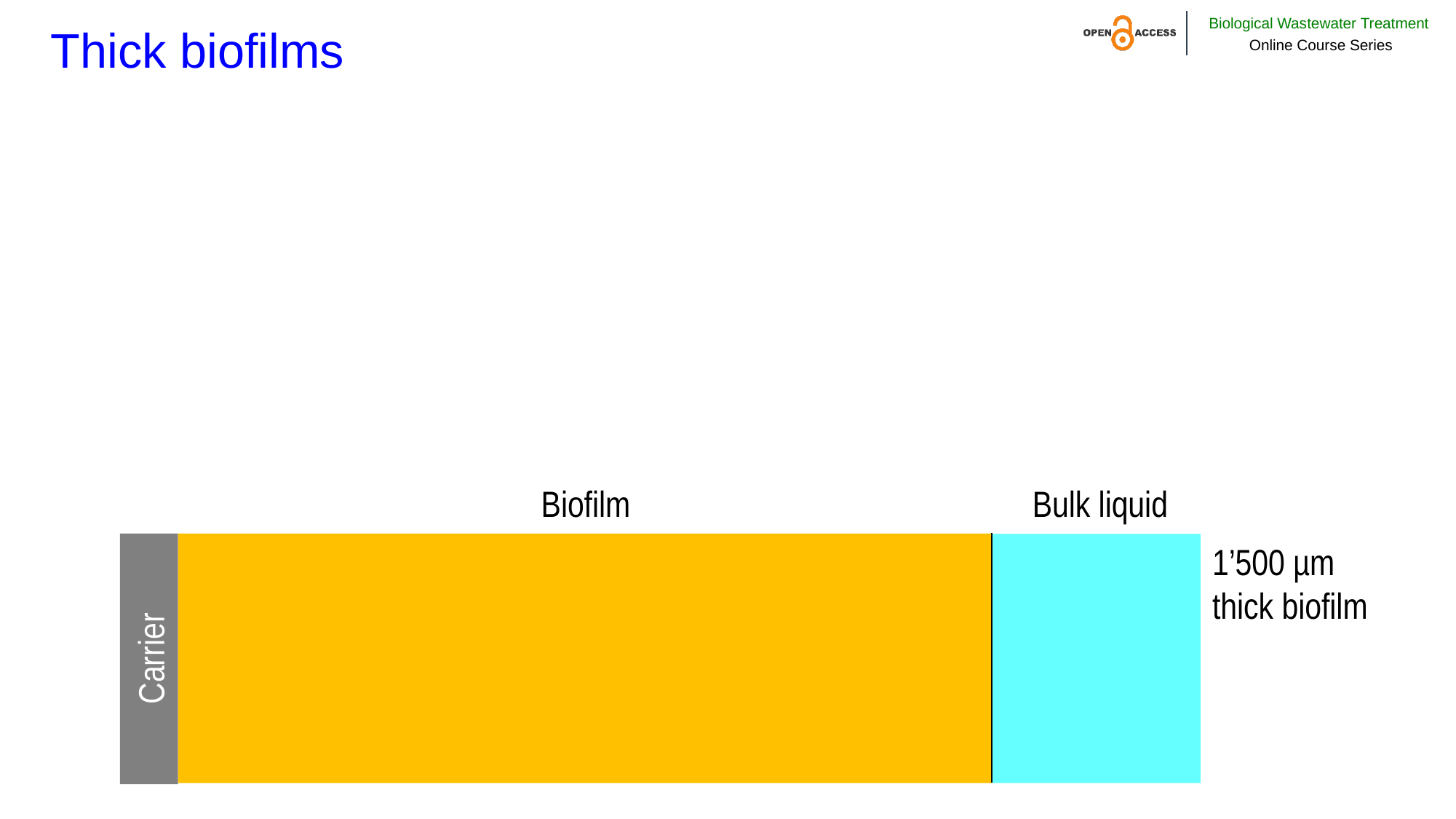

# Thick biofilms
Biofilm
Bulk liquid

1’500 µm thick biofilm
Carrier